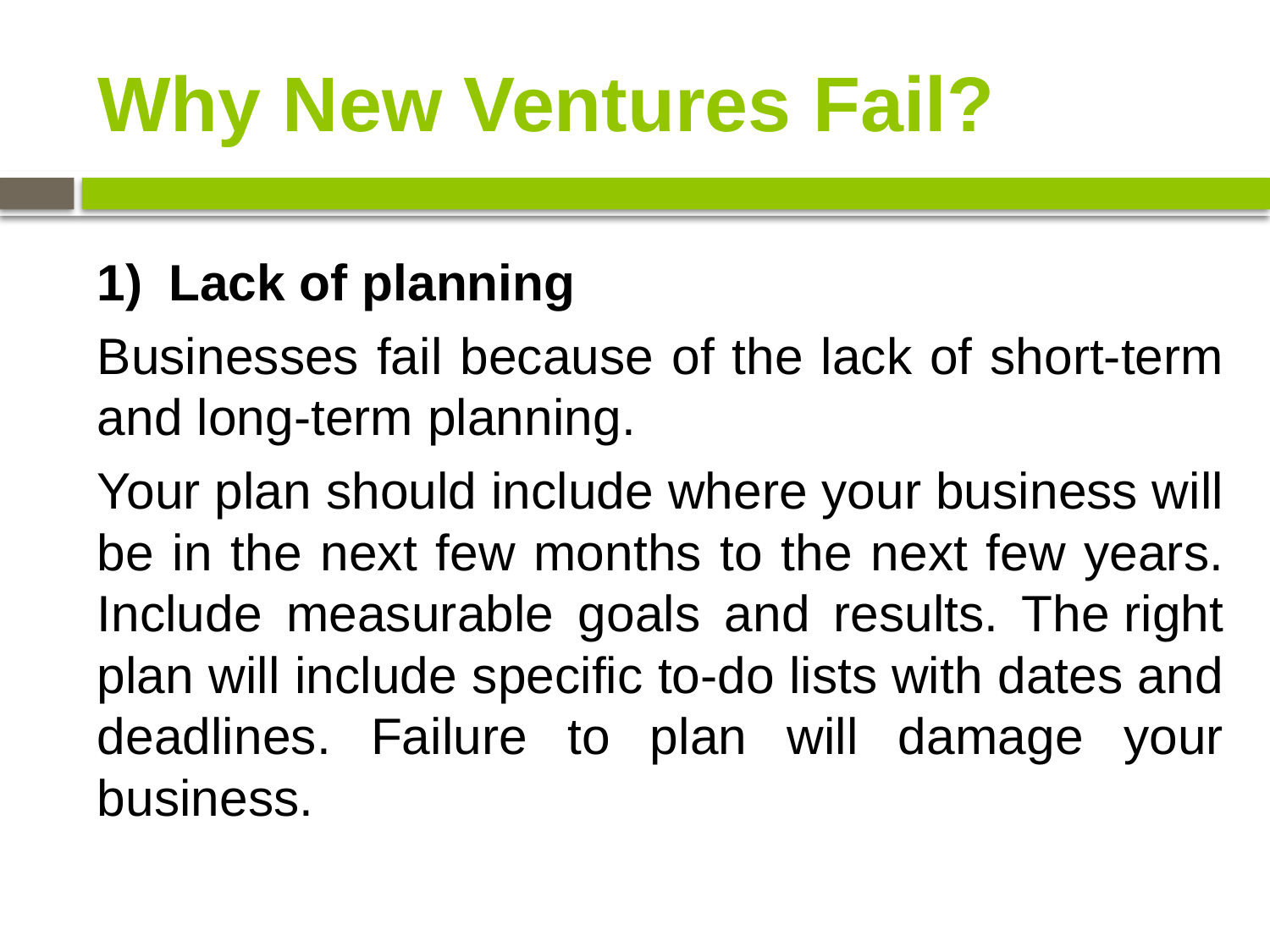

# Why New Ventures Fail?
Lack of planning
Businesses fail because of the lack of short-term and long-term planning.
Your plan should include where your business will be in the next few months to the next few years. Include measurable goals and results. The right plan will include specific to-do lists with dates and deadlines. Failure to plan will damage your business.